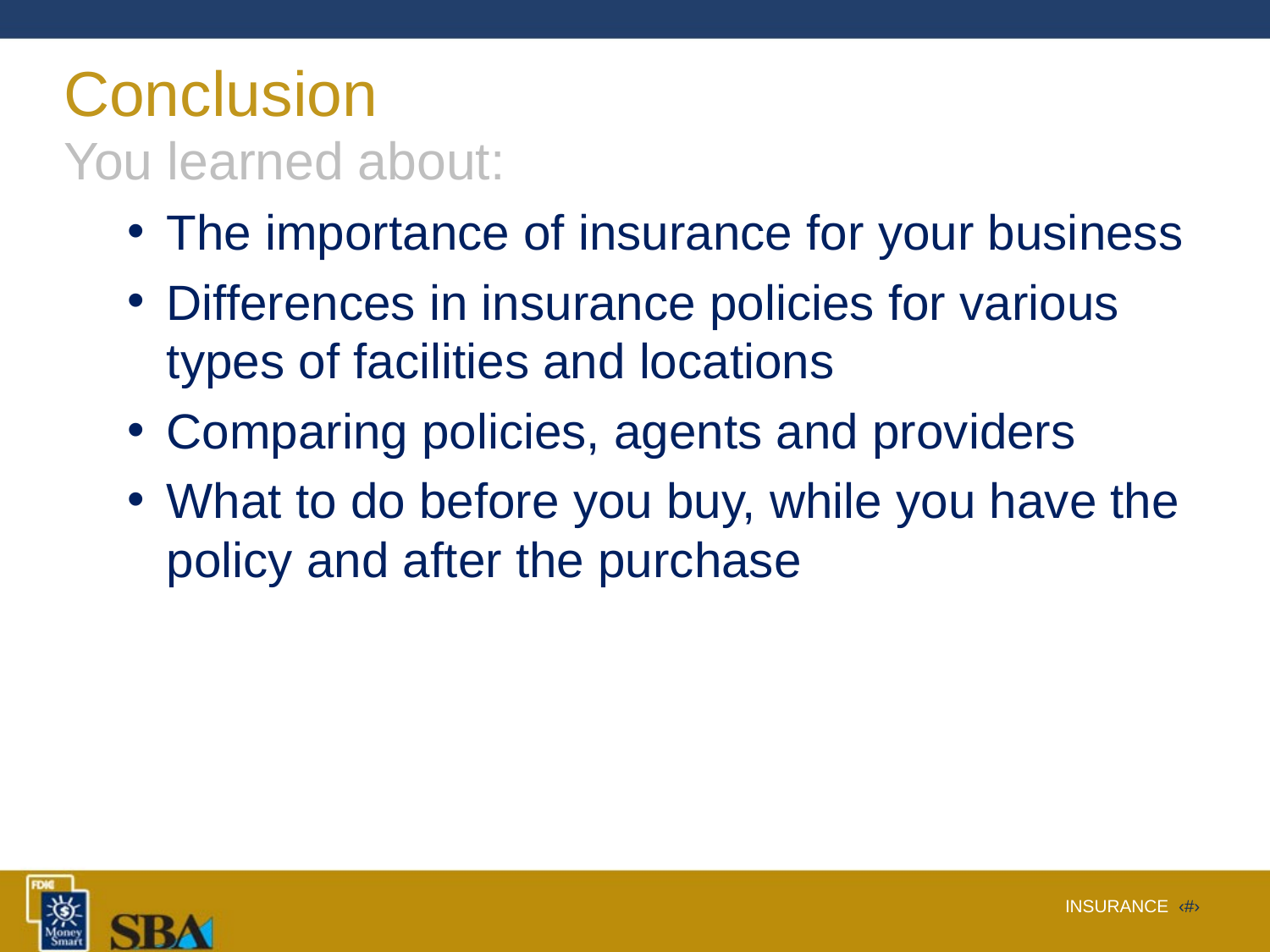

# Conclusion
You learned about:
The importance of insurance for your business
Differences in insurance policies for various types of facilities and locations
Comparing policies, agents and providers
What to do before you buy, while you have the policy and after the purchase